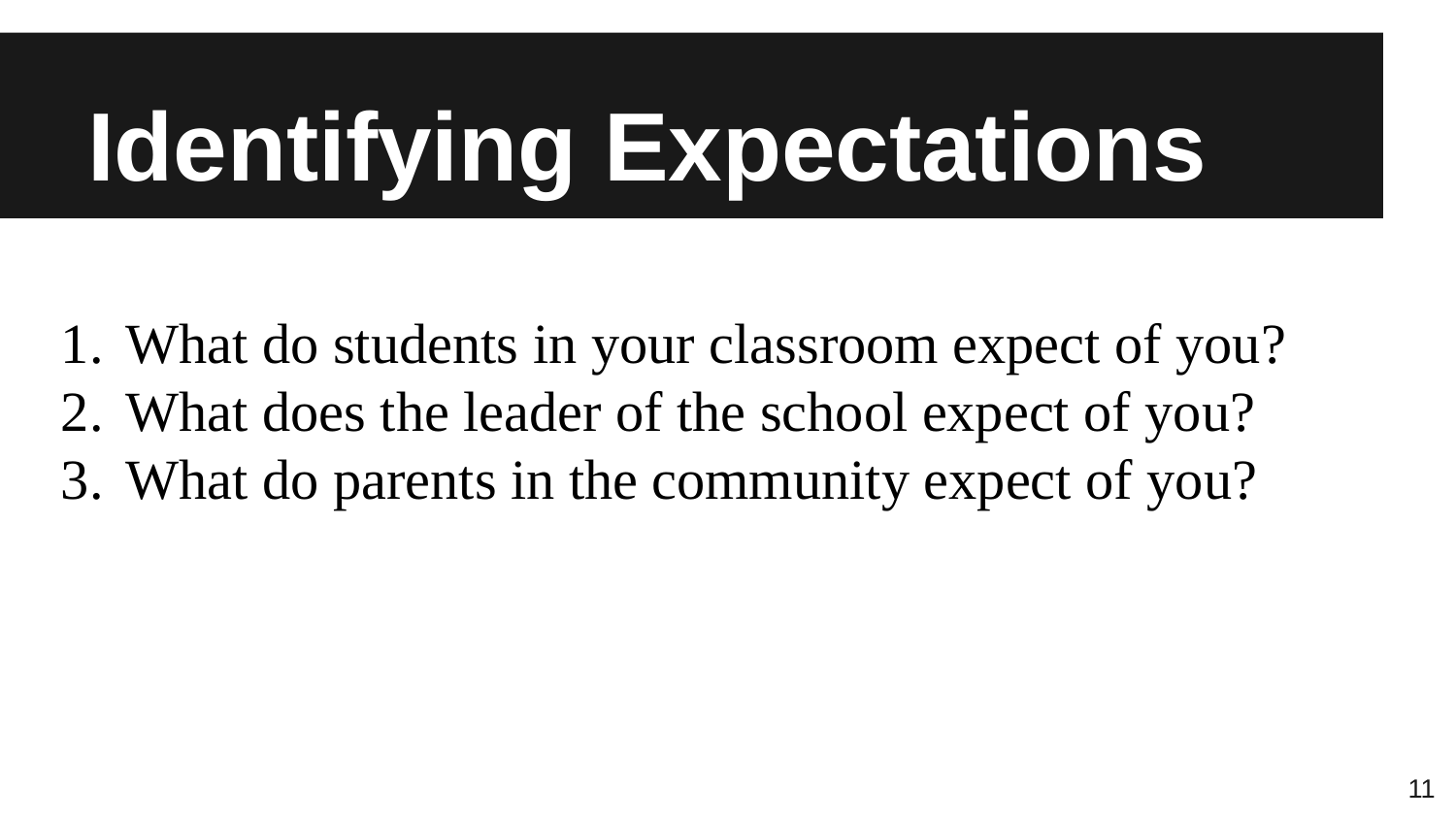

# Identifying Expectations
What do students in your classroom expect of you?
What does the leader of the school expect of you?
What do parents in the community expect of you?
11